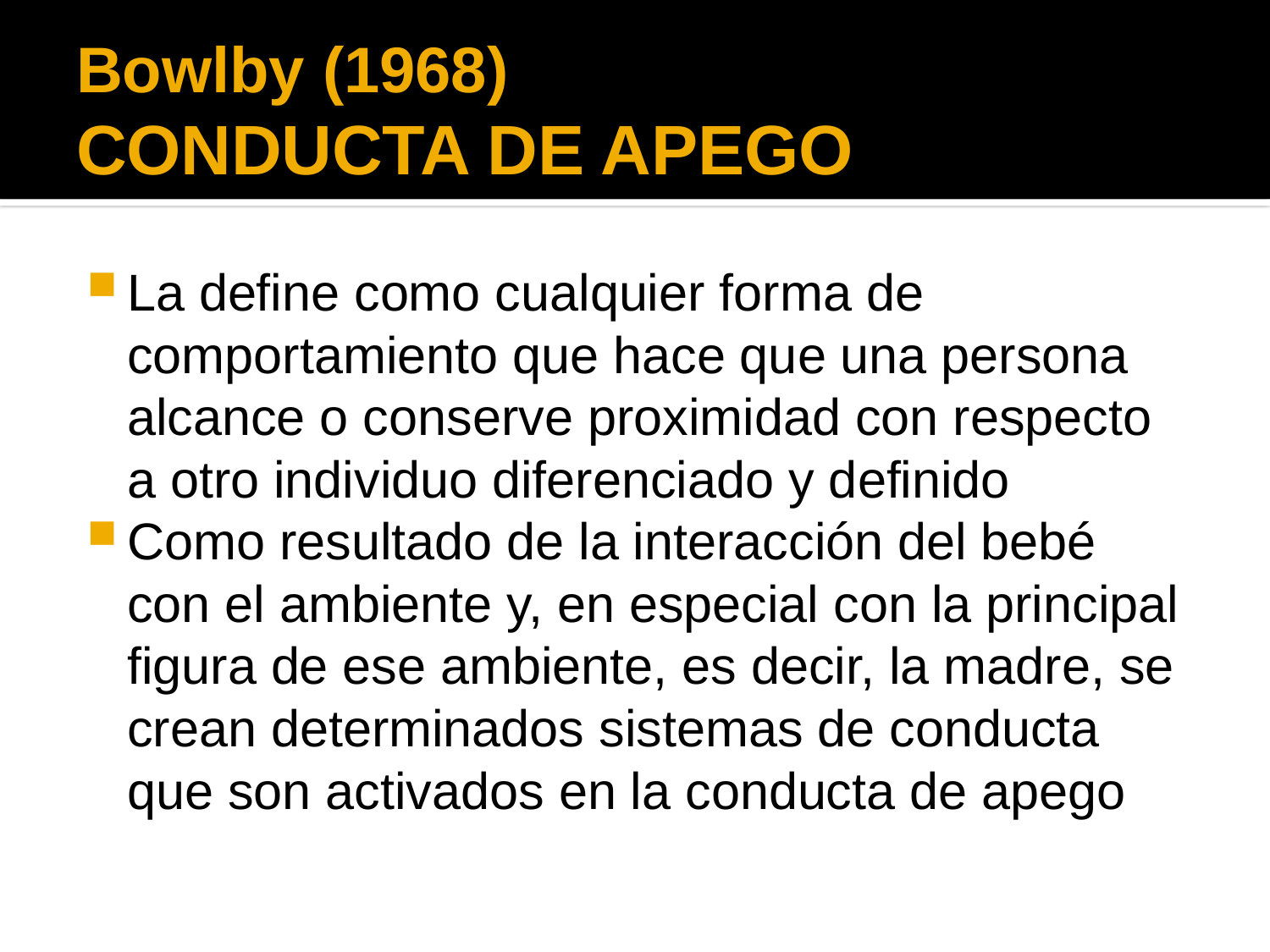

# Bowlby (1968) CONDUCTA DE APEGO
La define como cualquier forma de comportamiento que hace que una persona alcance o conserve proximidad con respecto a otro individuo diferenciado y definido
Como resultado de la interacción del bebé con el ambiente y, en especial con la principal figura de ese ambiente, es decir, la madre, se crean determinados sistemas de conducta que son activados en la conducta de apego